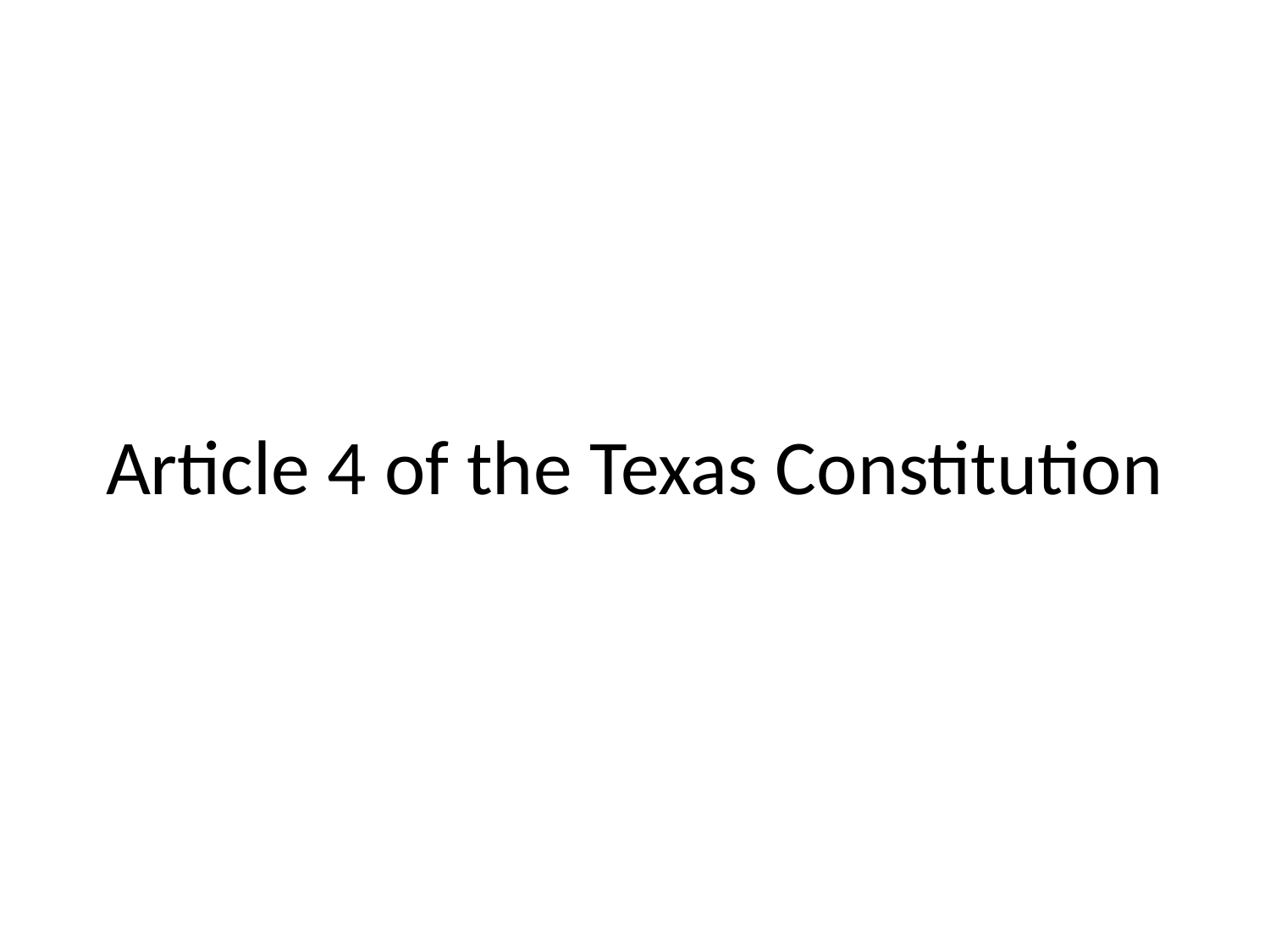

# Article 4 of the Texas Constitution